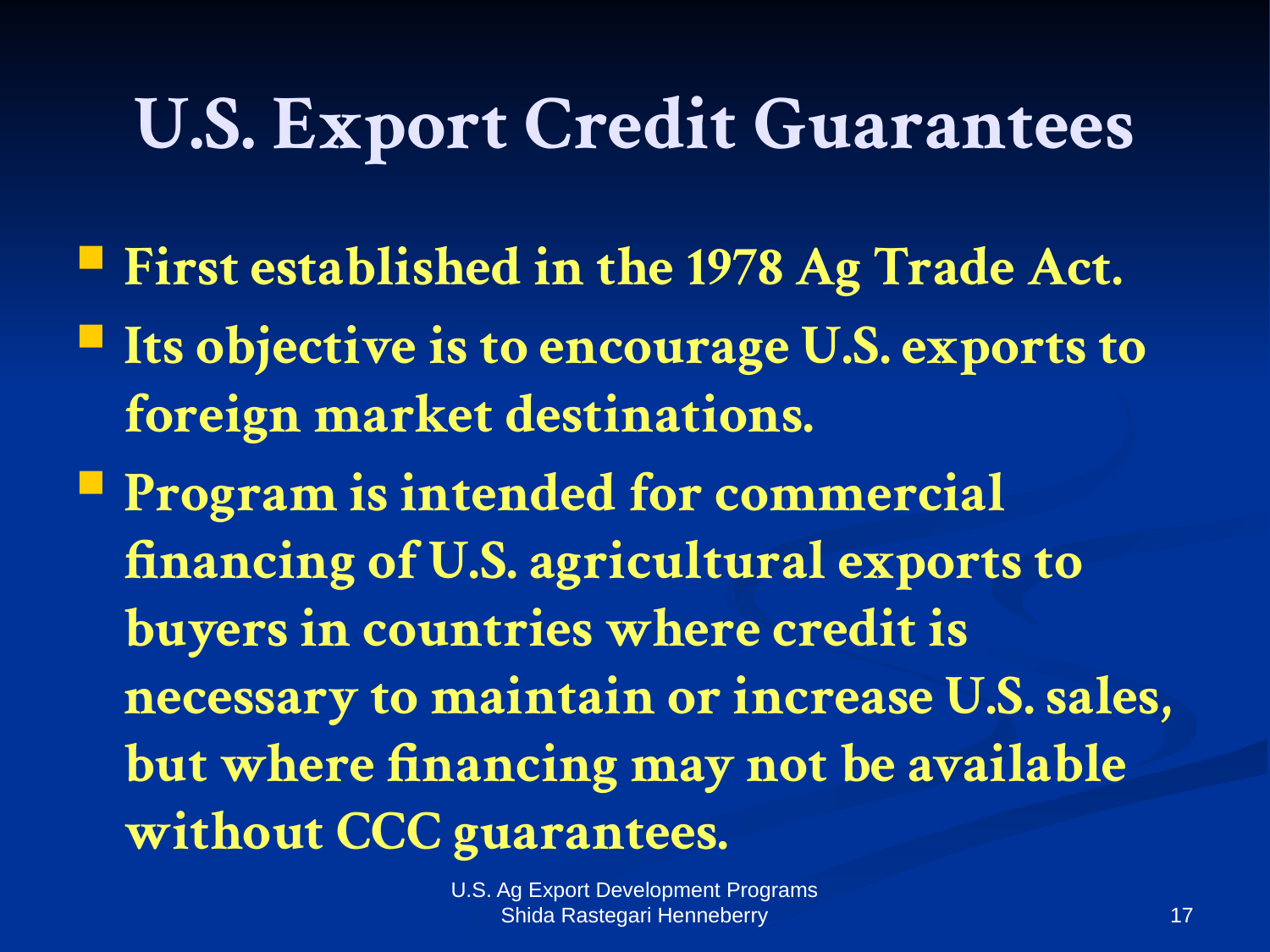

# U.S. Export Credit Guarantees
First established in the 1978 Ag Trade Act.
Its objective is to encourage U.S. exports to foreign market destinations.
Program is intended for commercial financing of U.S. agricultural exports to buyers in countries where credit is necessary to maintain or increase U.S. sales, but where financing may not be available without CCC guarantees.
U.S. Ag Export Development Programs Shida Rastegari Henneberry
17